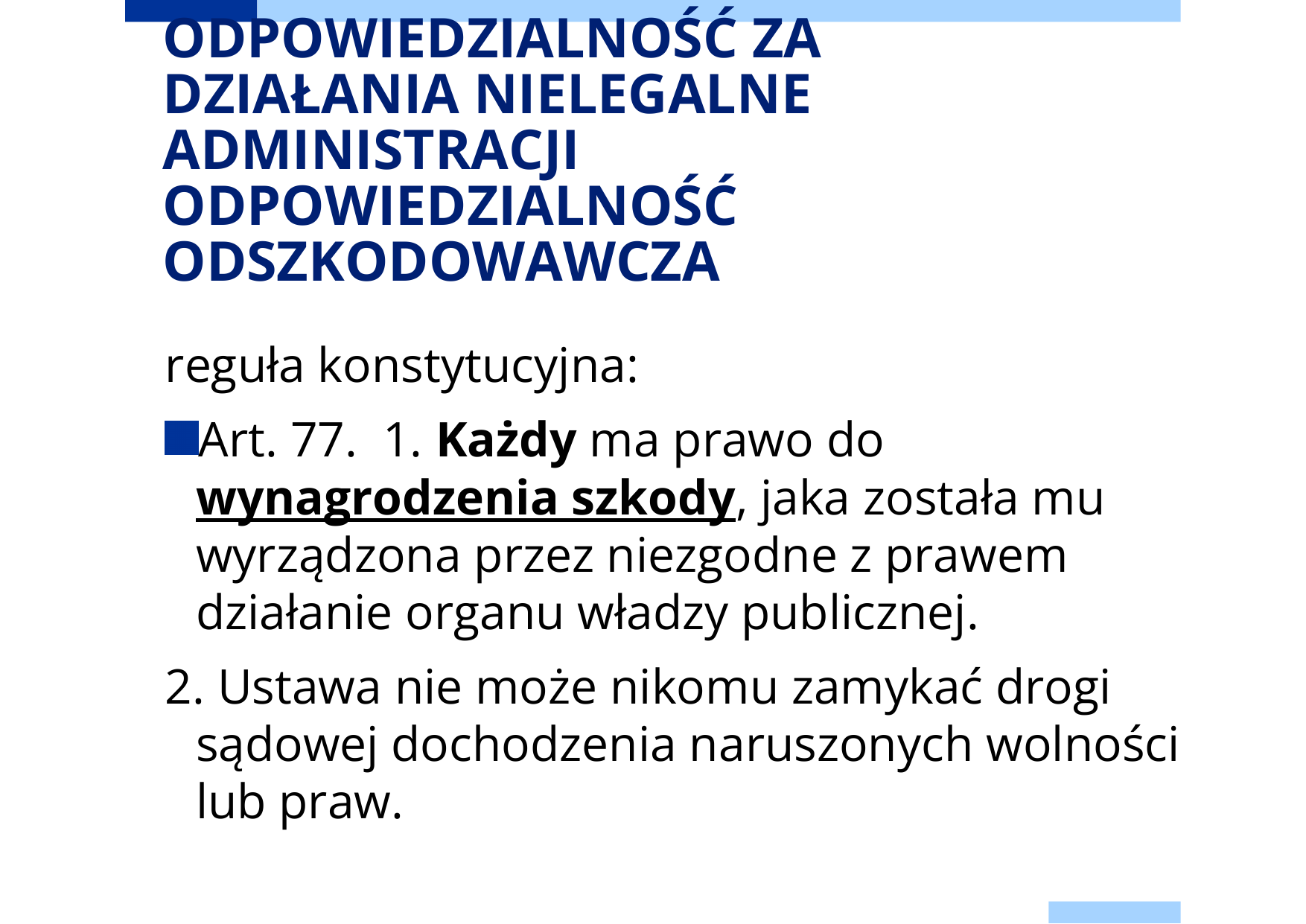

# ODPOWIEDZIALNOŚĆ ZA DZIAŁANIA NIELEGALNE ADMINISTRACJI ODPOWIEDZIALNOŚĆ ODSZKODOWAWCZA
reguła konstytucyjna:
Art. 77.  1. Każdy ma prawo do wynagrodzenia szkody, jaka została mu wyrządzona przez niezgodne z prawem działanie organu władzy publicznej.
2. Ustawa nie może nikomu zamykać drogi sądowej dochodzenia naruszonych wolności lub praw.